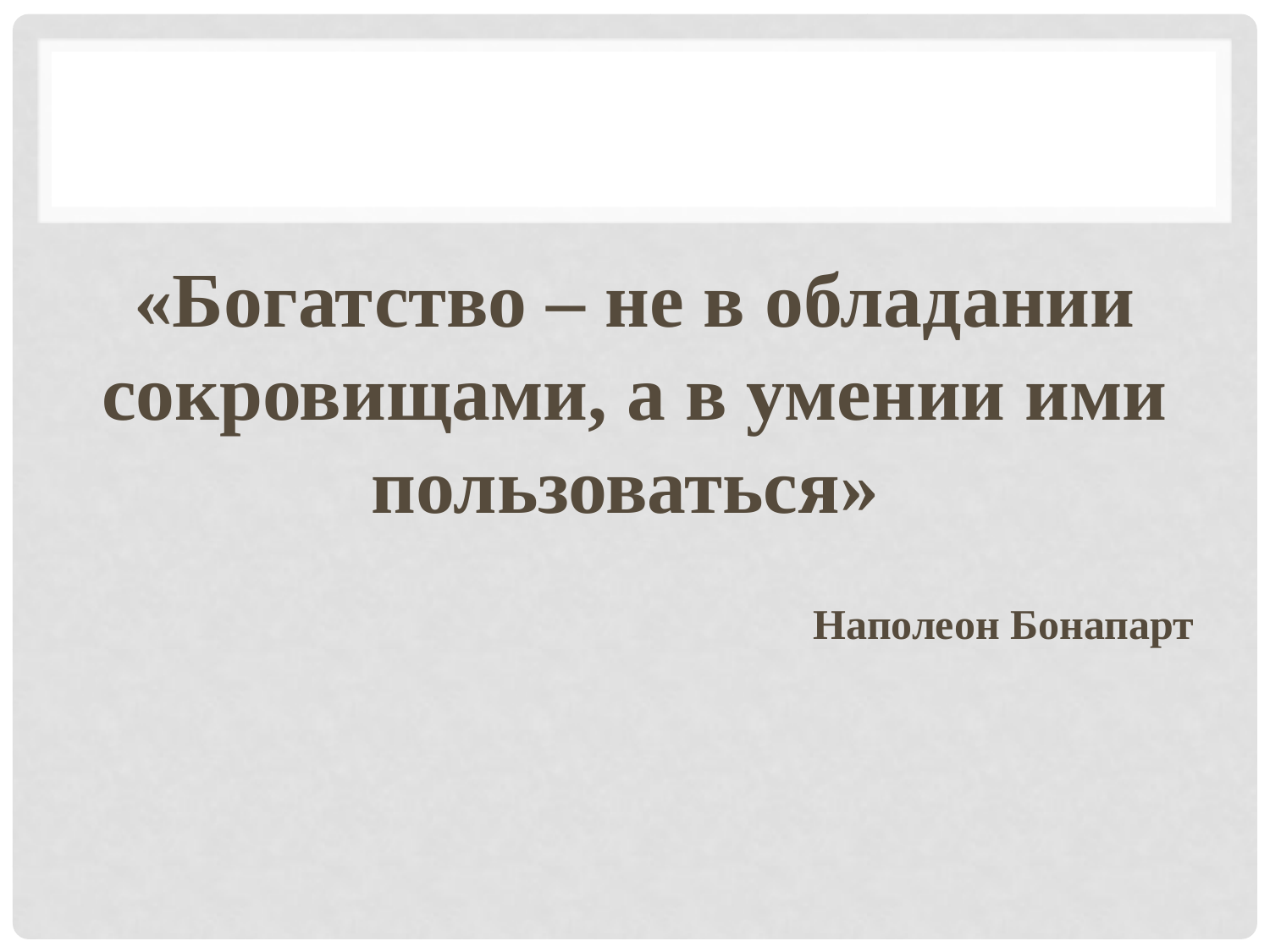

«Богатство – не в обладании сокровищами, а в умении ими пользоваться»

Наполеон Бонапарт